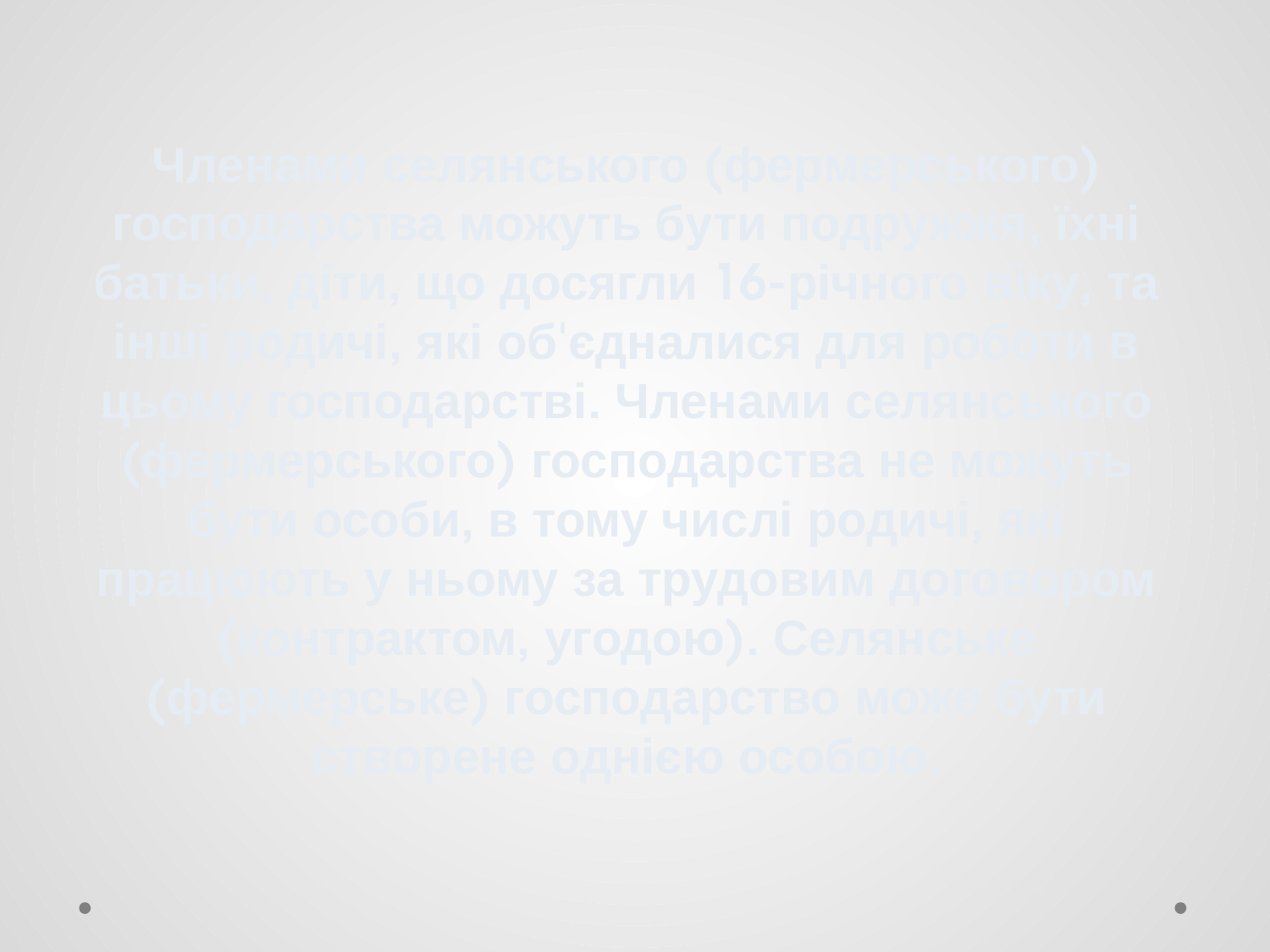

Членами селянського (фермерського) господарства можуть бути подружжя, їхні батьки, діти, що досягли 16-річного віку, та інші родичі, які об'єдналися для роботи в цьому господарстві. Членами селянського (фермерського) господарства не можуть бути особи, в тому числі родичі, які працюють у ньому за трудовим договором (контрактом, угодою). Селянське (фермерське) господарство може бути створене однією особою.